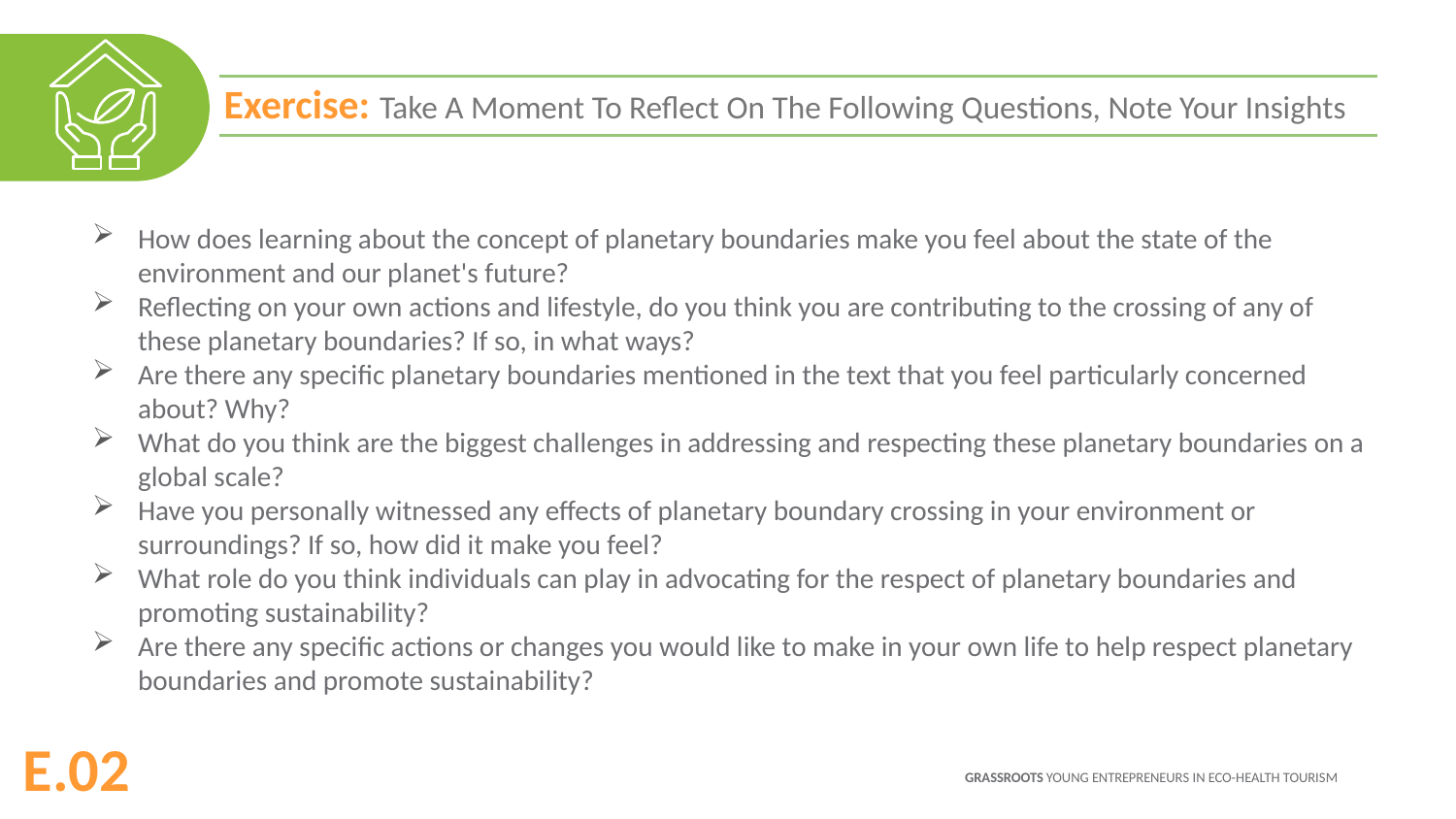

Exercise: Take A Moment To Reflect On The Following Questions, Note Your Insights

How does learning about the concept of planetary boundaries make you feel about the state of the environment and our planet's future?
Reflecting on your own actions and lifestyle, do you think you are contributing to the crossing of any of these planetary boundaries? If so, in what ways?
Are there any specific planetary boundaries mentioned in the text that you feel particularly concerned about? Why?
What do you think are the biggest challenges in addressing and respecting these planetary boundaries on a global scale?
Have you personally witnessed any effects of planetary boundary crossing in your environment or surroundings? If so, how did it make you feel?
What role do you think individuals can play in advocating for the respect of planetary boundaries and promoting sustainability?
Are there any specific actions or changes you would like to make in your own life to help respect planetary boundaries and promote sustainability?
E.02